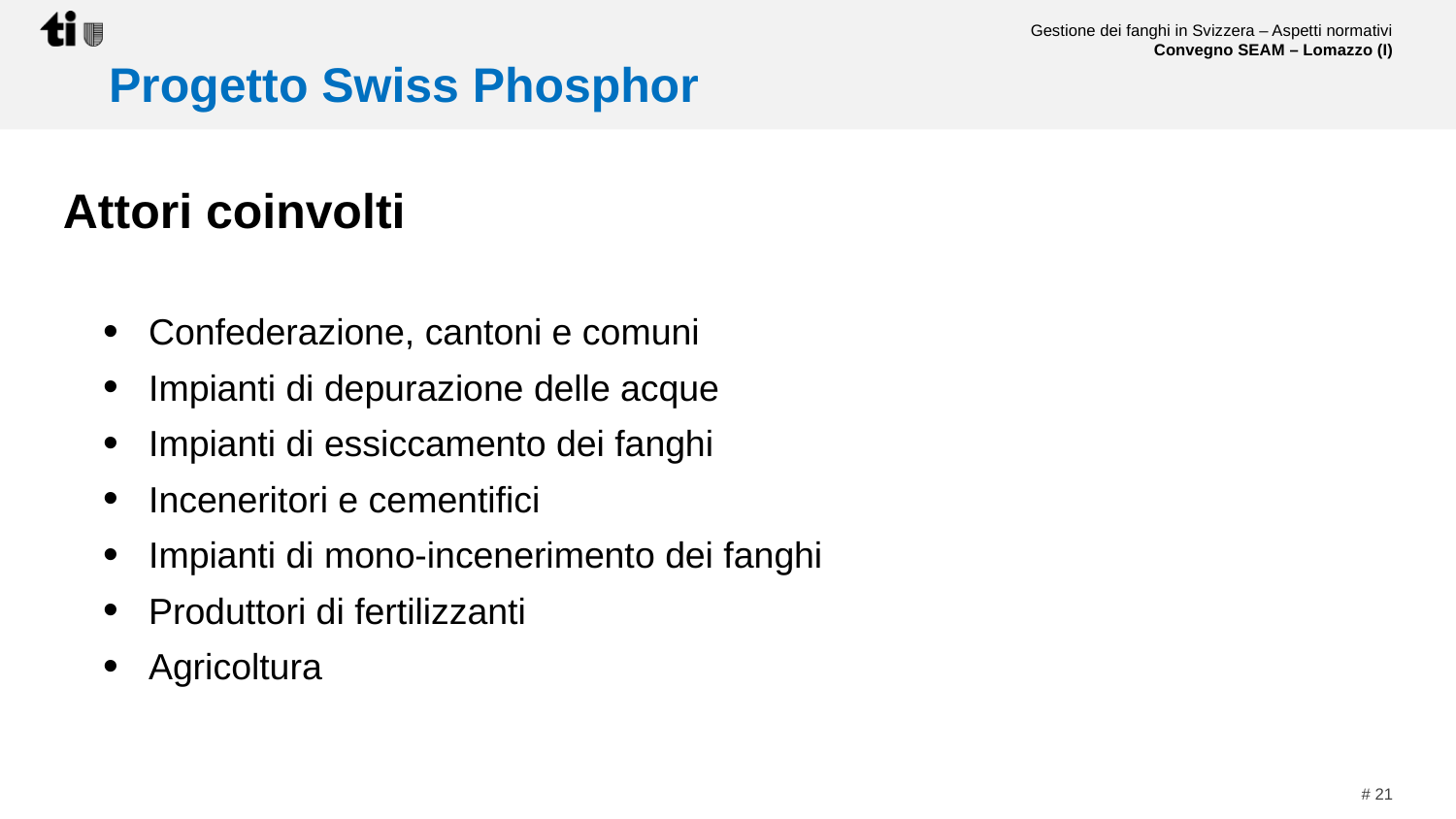

Progetto Swiss Phosphor
Attori coinvolti

Confederazione, cantoni e comuni
Impianti di depurazione delle acque
Impianti di essiccamento dei fanghi
Inceneritori e cementifici
Impianti di mono-incenerimento dei fanghi
Produttori di fertilizzanti
Agricoltura